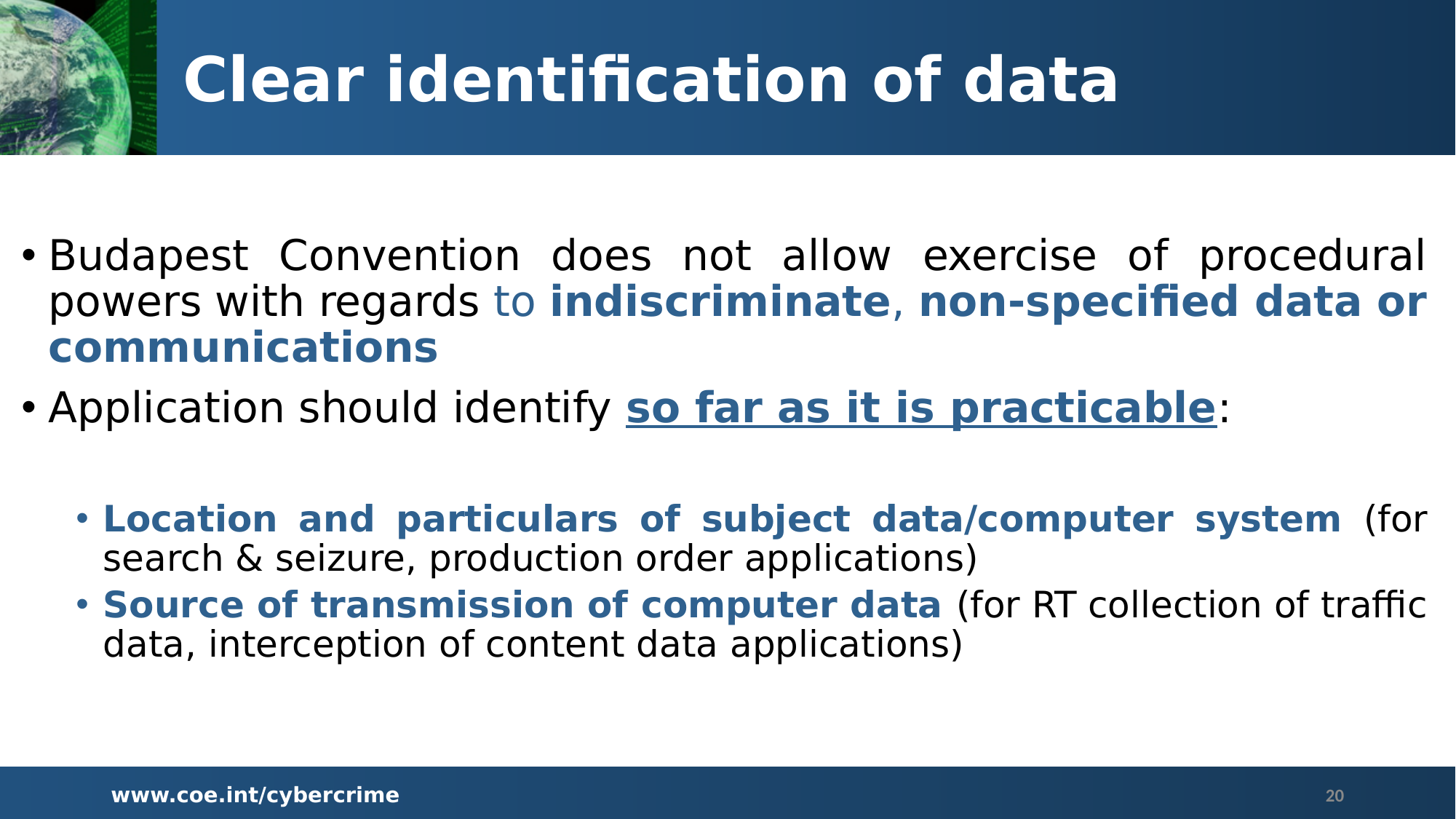

# Clear identification of data

Budapest Convention does not allow exercise of procedural powers with regards to indiscriminate, non-specified data or communications
Application should identify so far as it is practicable:

Location and particulars of subject data/computer system (for search & seizure, production order applications)
Source of transmission of computer data (for RT collection of traffic data, interception of content data applications)
www.coe.int/cybercrime
20